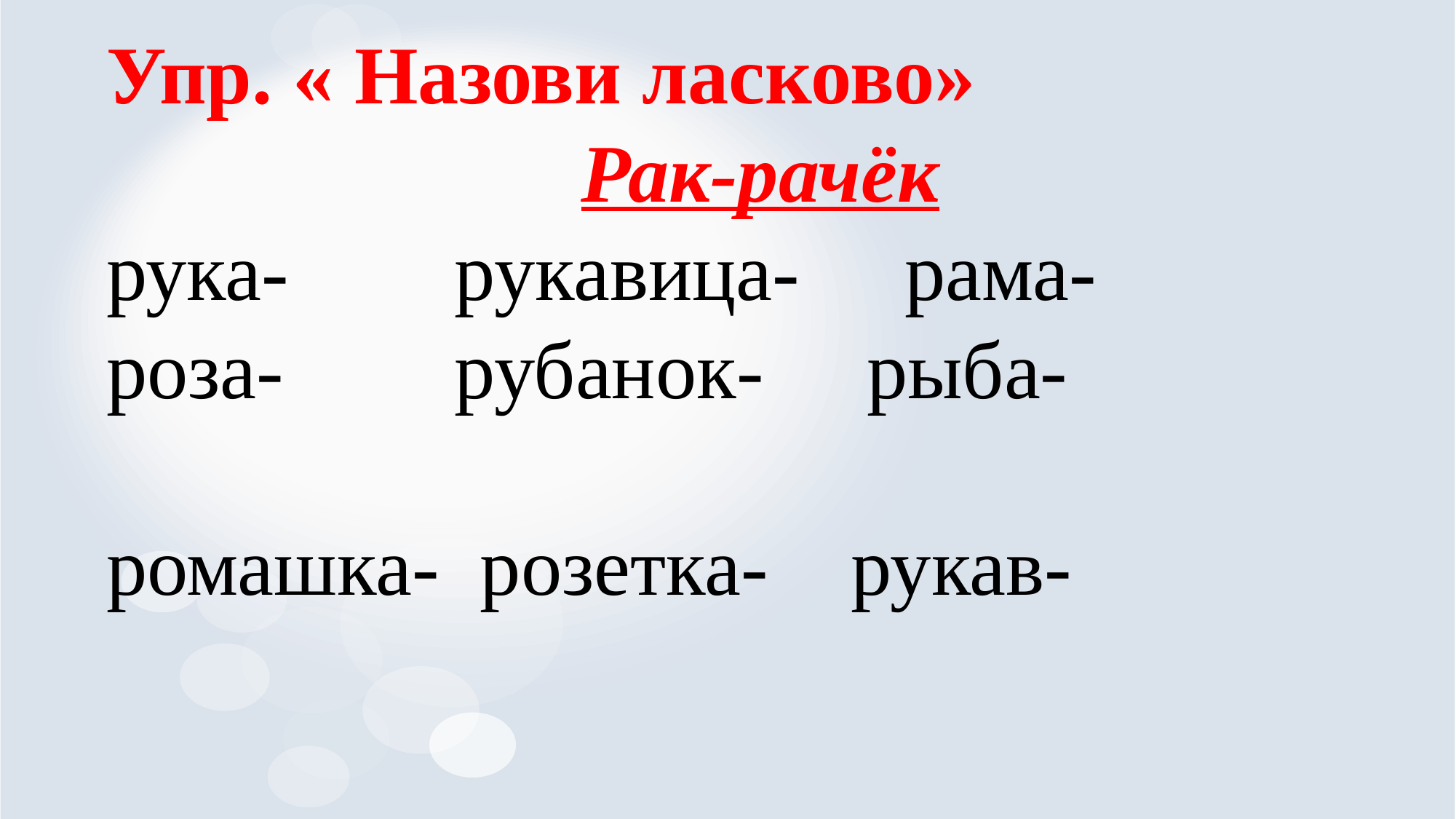

Упр. « Назови ласково»
Рак-рачёк
рука-	     рукавица-	   рама-
роза-	     рубанок-     рыба-

ромашка-  розетка-    рукав-